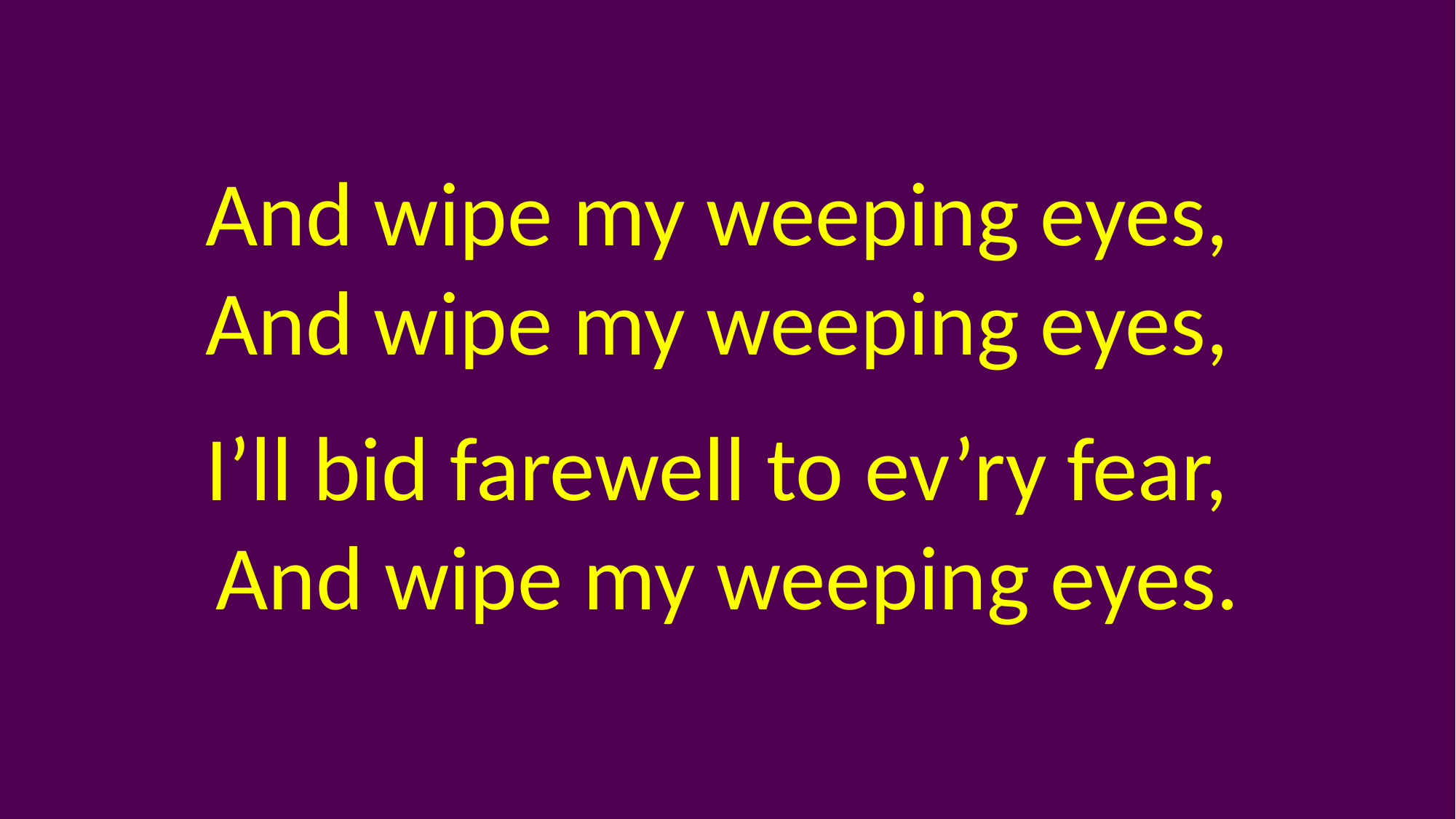

And wipe my weeping eyes,
And wipe my weeping eyes,
I’ll bid farewell to ev’ry fear,
And wipe my weeping eyes.